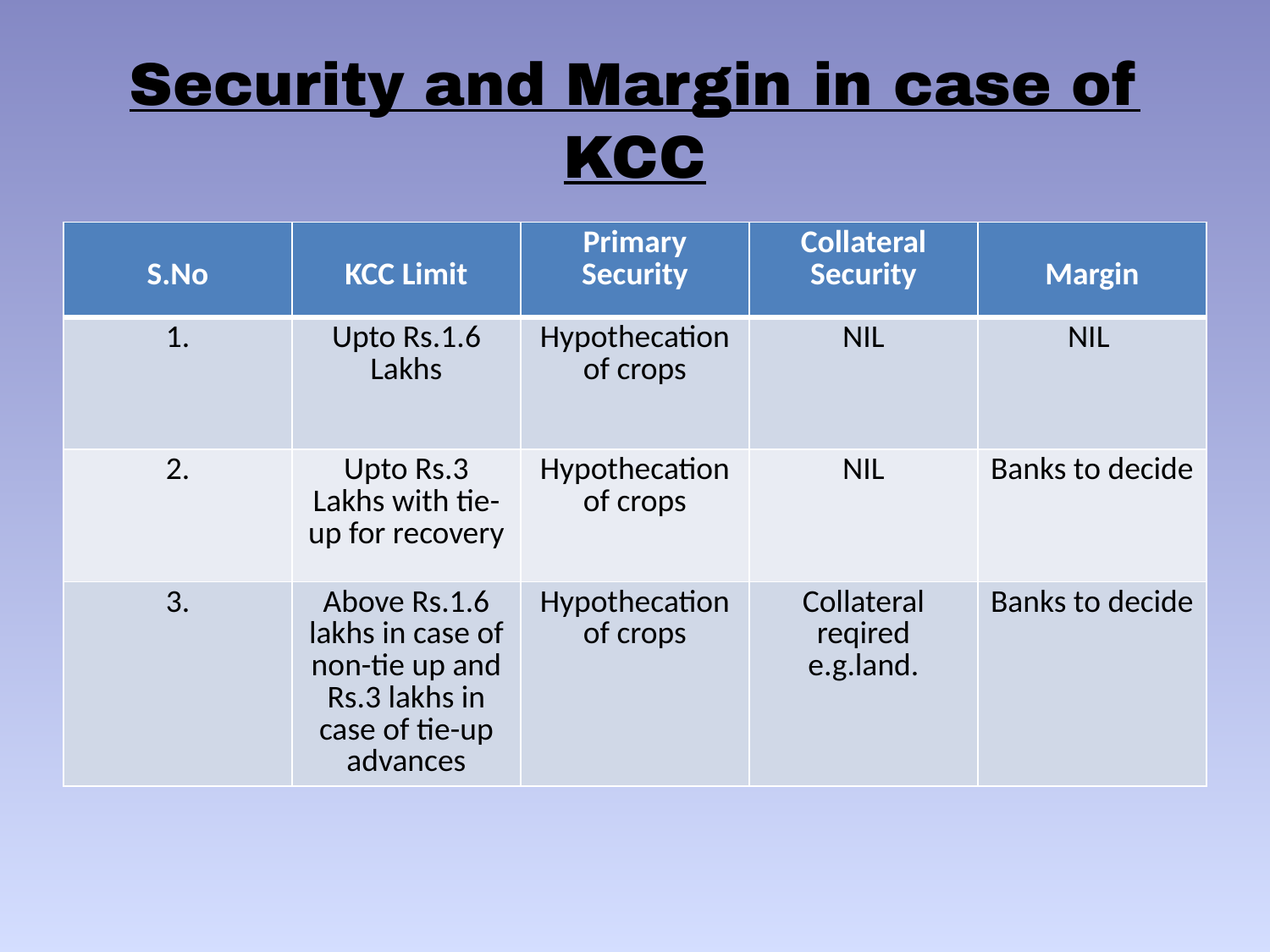

# Security and Margin in case of KCC
| S.No | KCC Limit | Primary Security | Collateral Security | Margin |
| --- | --- | --- | --- | --- |
| 1. | Upto Rs.1.6 Lakhs | Hypothecation of crops | NIL | NIL |
| 2. | Upto Rs.3 Lakhs with tie-up for recovery | Hypothecation of crops | NIL | Banks to decide |
| 3. | Above Rs.1.6 lakhs in case of non-tie up and Rs.3 lakhs in case of tie-up advances | Hypothecation of crops | Collateral reqired e.g.land. | Banks to decide |